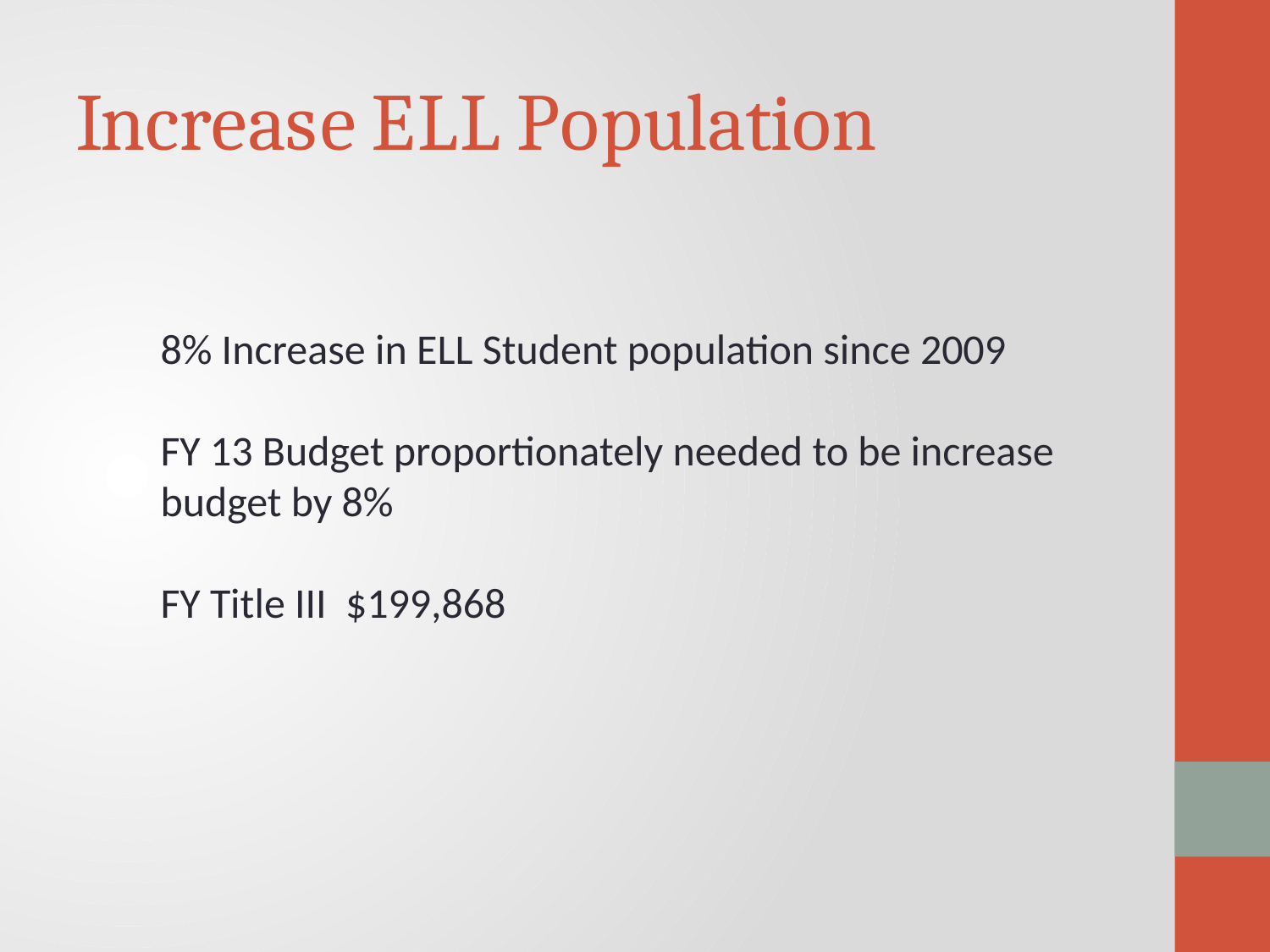

# Increase ELL Population
8% Increase in ELL Student population since 2009

FY 13 Budget proportionately needed to be increase budget by 8%

FY Title III  $199,868